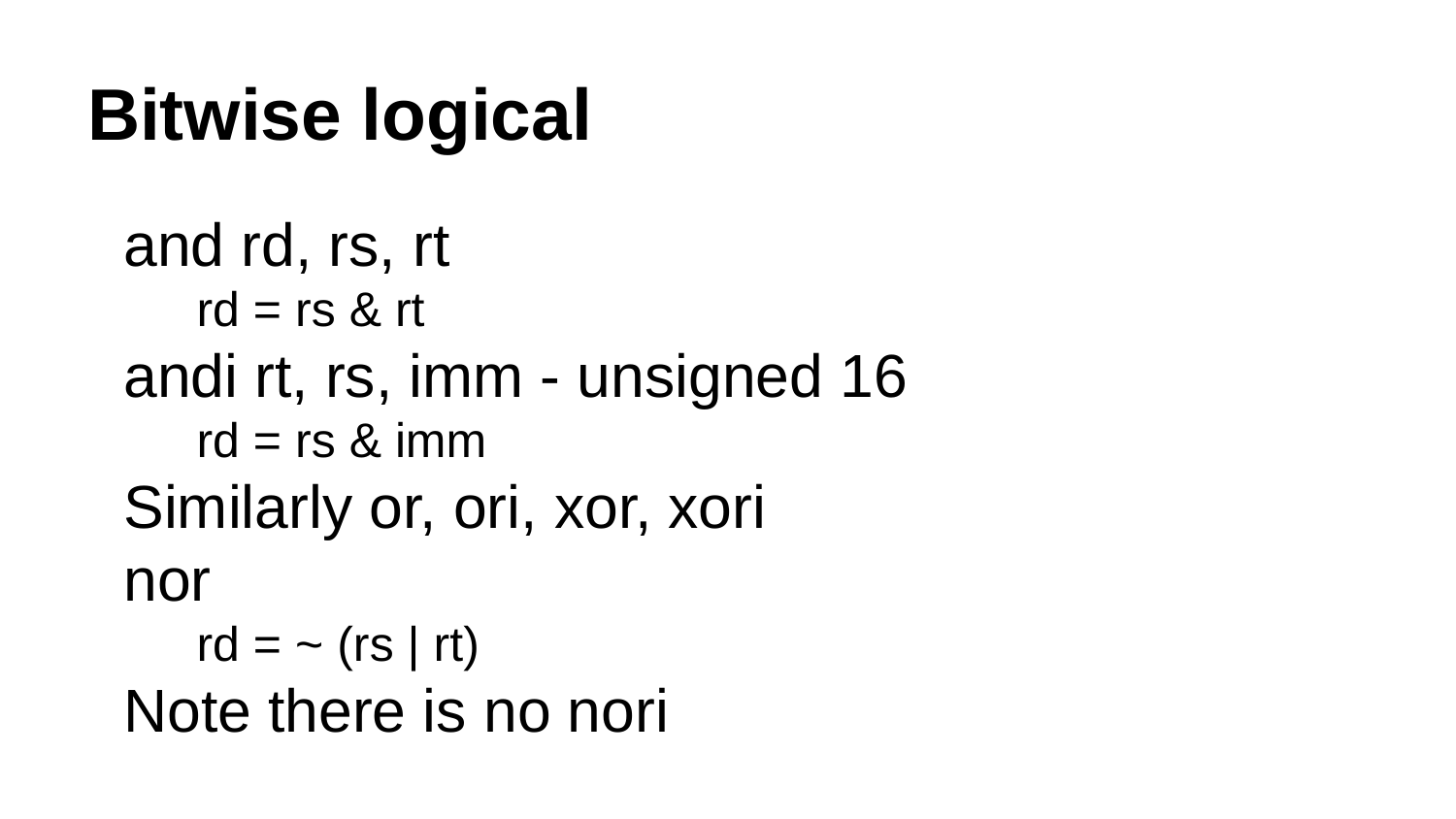

# Bitwise logical
and rd, rs, rt
rd = rs & rt
andi rt, rs, imm - unsigned 16
rd = rs & imm
Similarly or, ori, xor, xori
nor
rd = ~ (rs | rt)
Note there is no nori